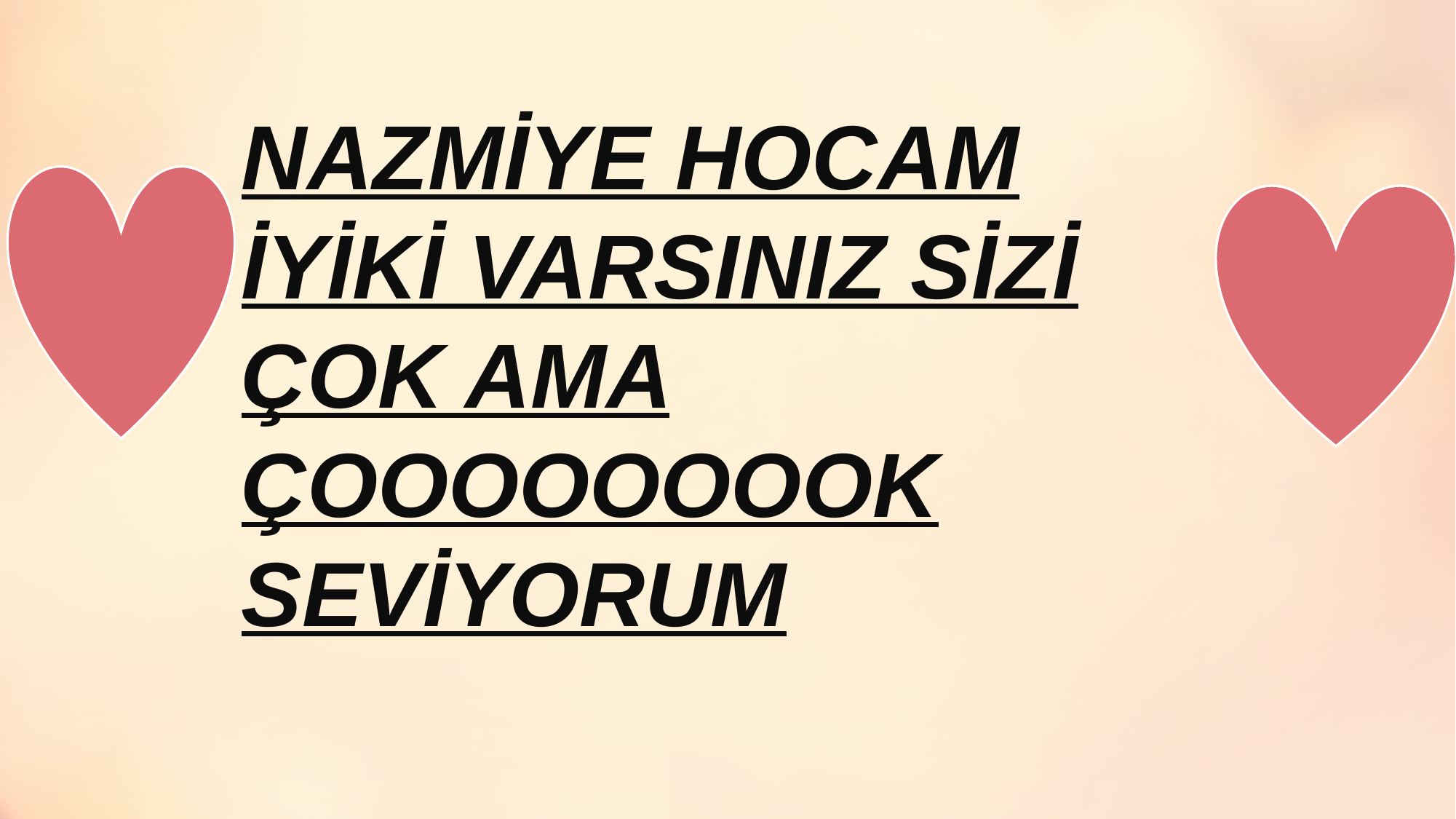

NAZMİYE HOCAM İYİKİ VARSINIZ SİZİ ÇOK AMA ÇOOOOOOOOK SEVİYORUM